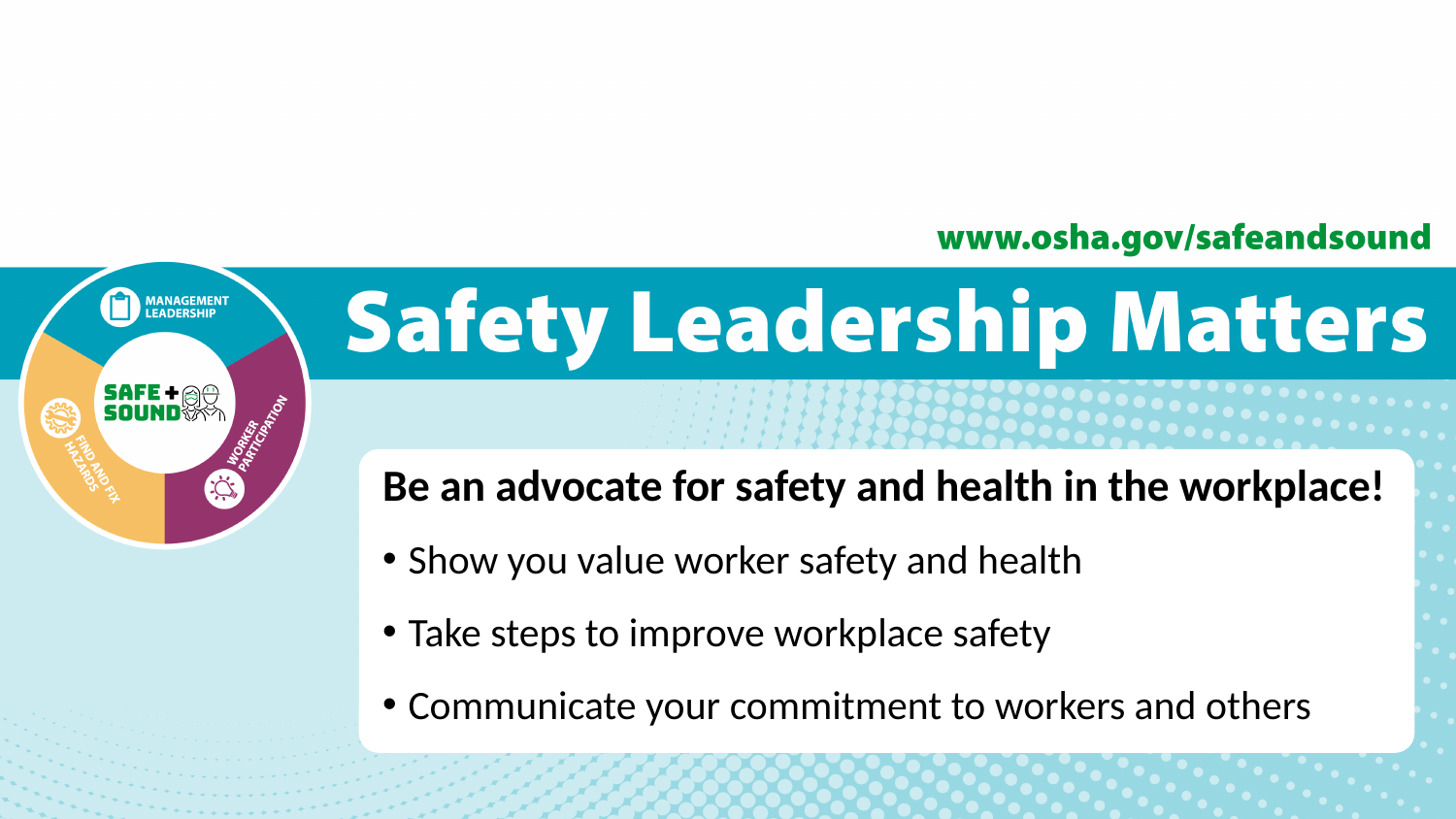

Be an advocate for safety and health in the workplace!
Show you value worker safety and health
Take steps to improve workplace safety
Communicate your commitment to workers and others